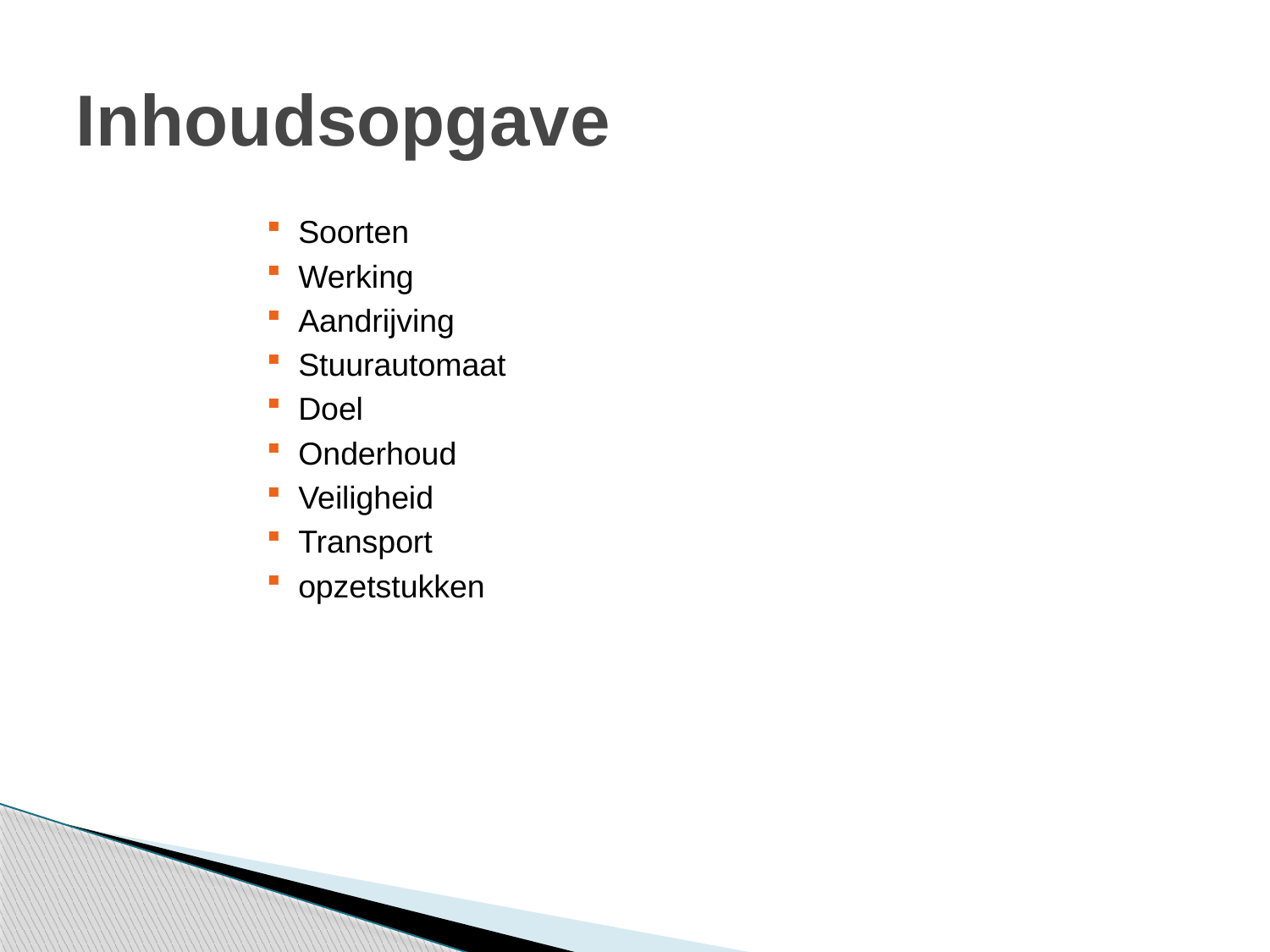

# Inhoudsopgave
Soorten
Werking
Aandrijving
Stuurautomaat
Doel
Onderhoud
Veiligheid
Transport
opzetstukken